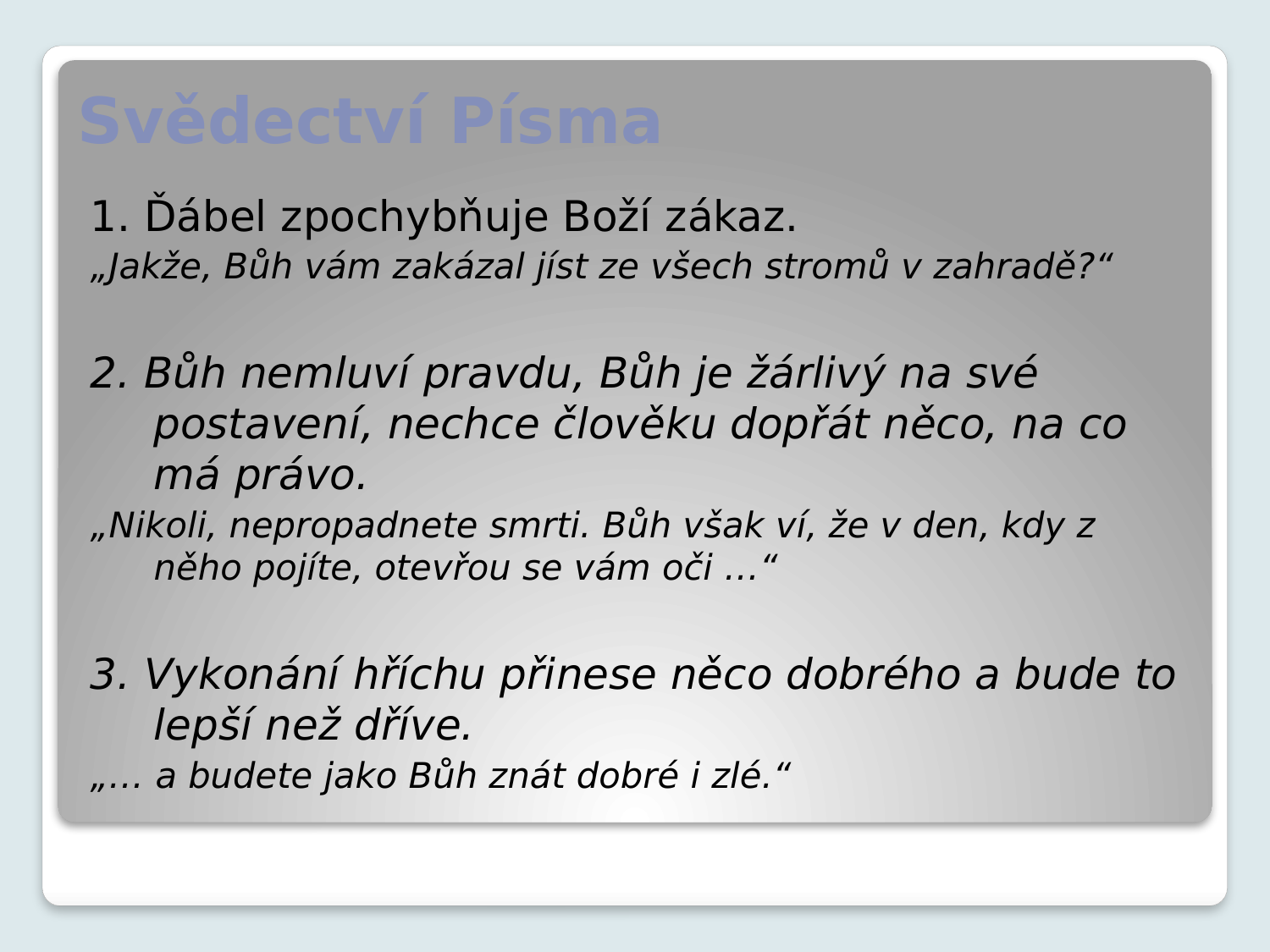

# Svědectví Písma
1. Ďábel zpochybňuje Boží zákaz.
„Jakže, Bůh vám zakázal jíst ze všech stromů v zahradě?“

2. Bůh nemluví pravdu, Bůh je žárlivý na své postavení, nechce člověku dopřát něco, na co má právo.
„Nikoli, nepropadnete smrti. Bůh však ví, že v den, kdy z něho pojíte, otevřou se vám oči …“

3. Vykonání hříchu přinese něco dobrého a bude to lepší než dříve.
„… a budete jako Bůh znát dobré i zlé.“